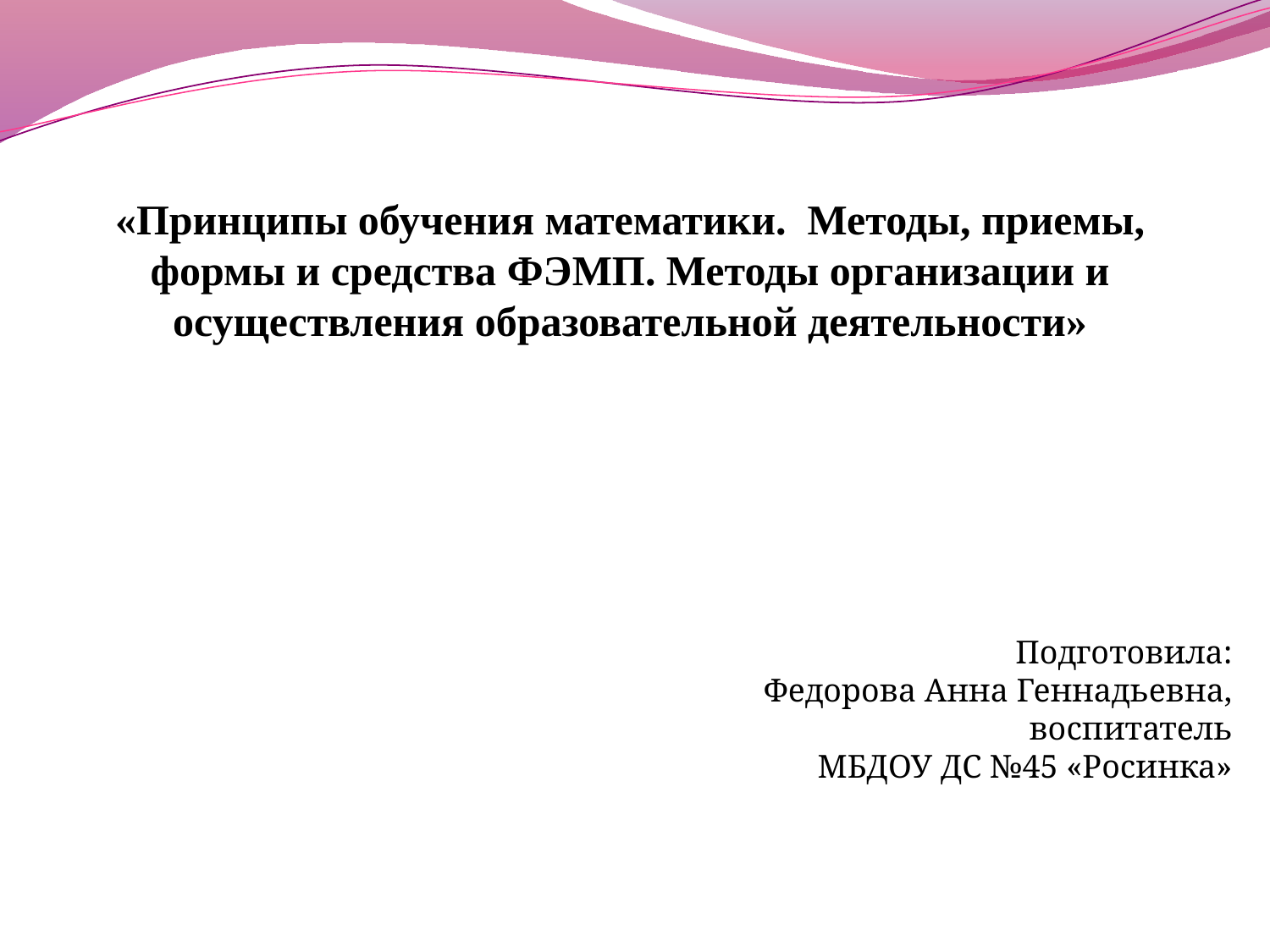

«Принципы обучения математики.  Методы, приемы, формы и средства ФЭМП. Методы организации и осуществления образовательной деятельности»

Подготовила:
Федорова Анна Геннадьевна,
воспитатель
МБДОУ ДС №45 «Росинка»